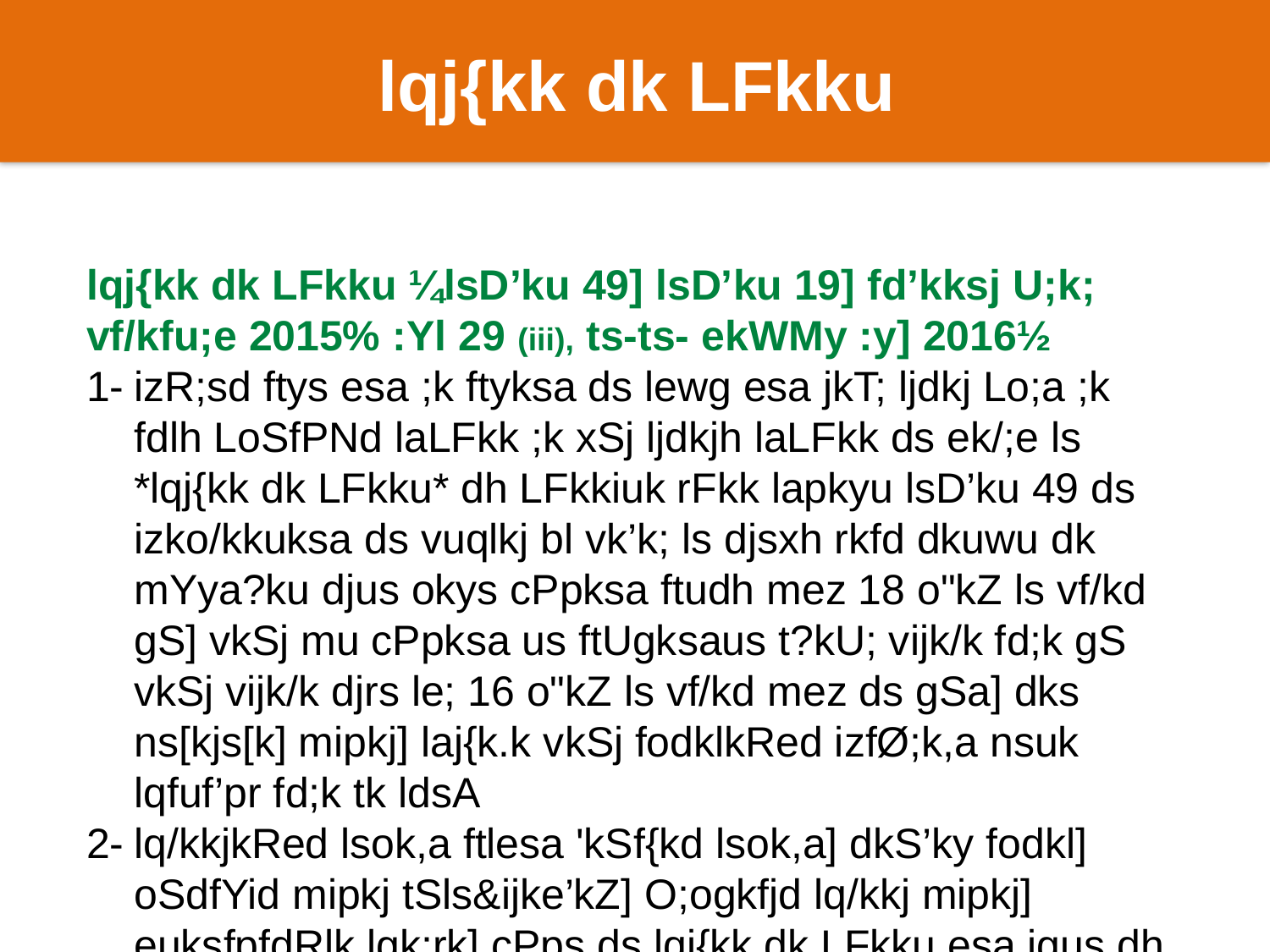

lqj{kk dk LFkku
lqj{kk dk LFkku ¼lsD’ku 49] lsD’ku 19] fd’kksj U;k; vf/kfu;e 2015% :Yl 29 (iii), ts-ts- ekWMy :y] 2016½
1-	izR;sd ftys esa ;k ftyksa ds lewg esa jkT; ljdkj Lo;a ;k fdlh LoSfPNd laLFkk ;k xSj ljdkjh laLFkk ds ek/;e ls *lqj{kk dk LFkku* dh LFkkiuk rFkk lapkyu lsD’ku 49 ds izko/kkuksa ds vuqlkj bl vk’k; ls djsxh rkfd dkuwu dk mYya?ku djus okys cPpksa ftudh mez 18 o"kZ ls vf/kd gS] vkSj mu cPpksa us ftUgksaus t?kU; vijk/k fd;k gS vkSj vijk/k djrs le; 16 o"kZ ls vf/kd mez ds gSa] dks ns[kjs[k] mipkj] laj{k.k vkSj fodklkRed izfØ;k,a nsuk lqfuf’pr fd;k tk ldsA
2-	lq/kkjkRed lsok,a ftlesa 'kSf{kd lsok,a] dkS’ky fodkl] oSdfYid mipkj tSls&ijke’kZ] O;ogkfjd lq/kkj mipkj] euksfpfdRlk lgk;rk] cPps ds lqj{kk dk LFkku esa jgus dh vof/k ds nkSjku fn;k tk,xkA